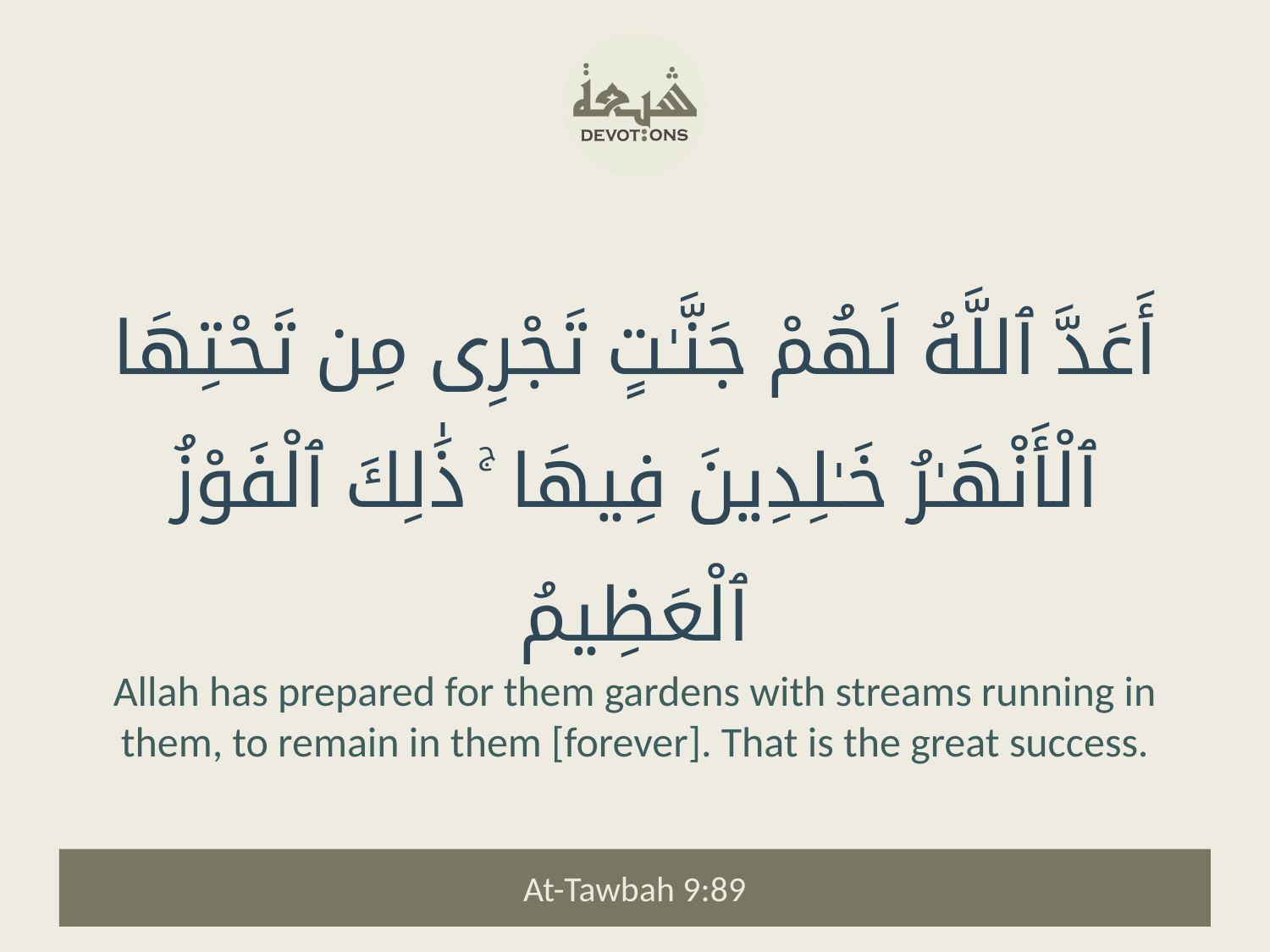

أَعَدَّ ٱللَّهُ لَهُمْ جَنَّـٰتٍ تَجْرِى مِن تَحْتِهَا ٱلْأَنْهَـٰرُ خَـٰلِدِينَ فِيهَا ۚ ذَٰلِكَ ٱلْفَوْزُ ٱلْعَظِيمُ
Allah has prepared for them gardens with streams running in them, to remain in them [forever]. That is the great success.
At-Tawbah 9:89